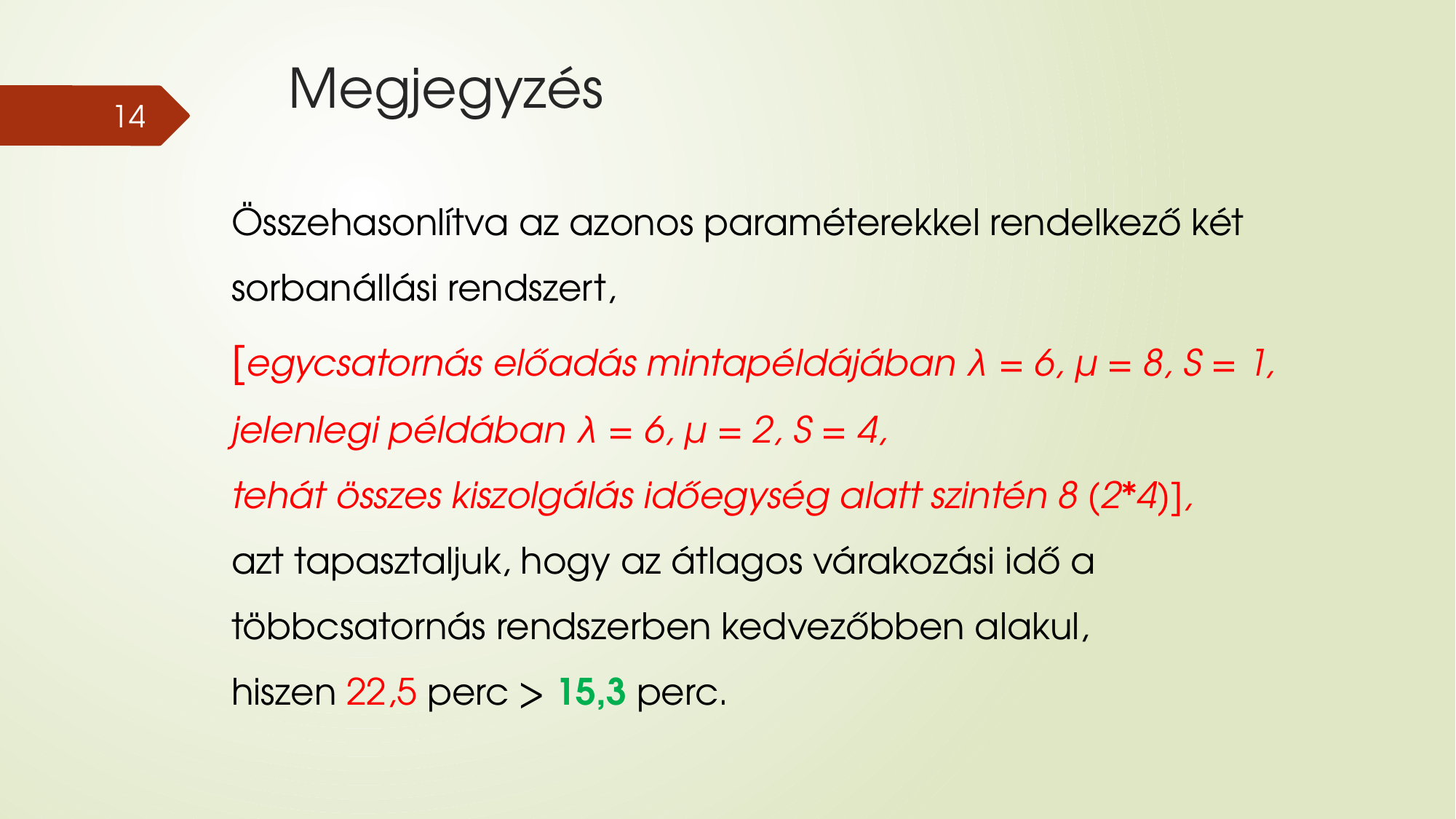

# Megjegyzés
14
Összehasonlítva az azonos paraméterekkel rendelkező két sorbanállási rendszert,
[egycsatornás előadás mintapéldájában λ = 6, μ = 8, S = 1,
jelenlegi példában λ = 6, μ = 2, S = 4,
tehát összes kiszolgálás időegység alatt szintén 8 (2*4)],
azt tapasztaljuk, hogy az átlagos várakozási idő a többcsatornás rendszerben kedvezőbben alakul,
hiszen 22,5 perc > 15,3 perc.